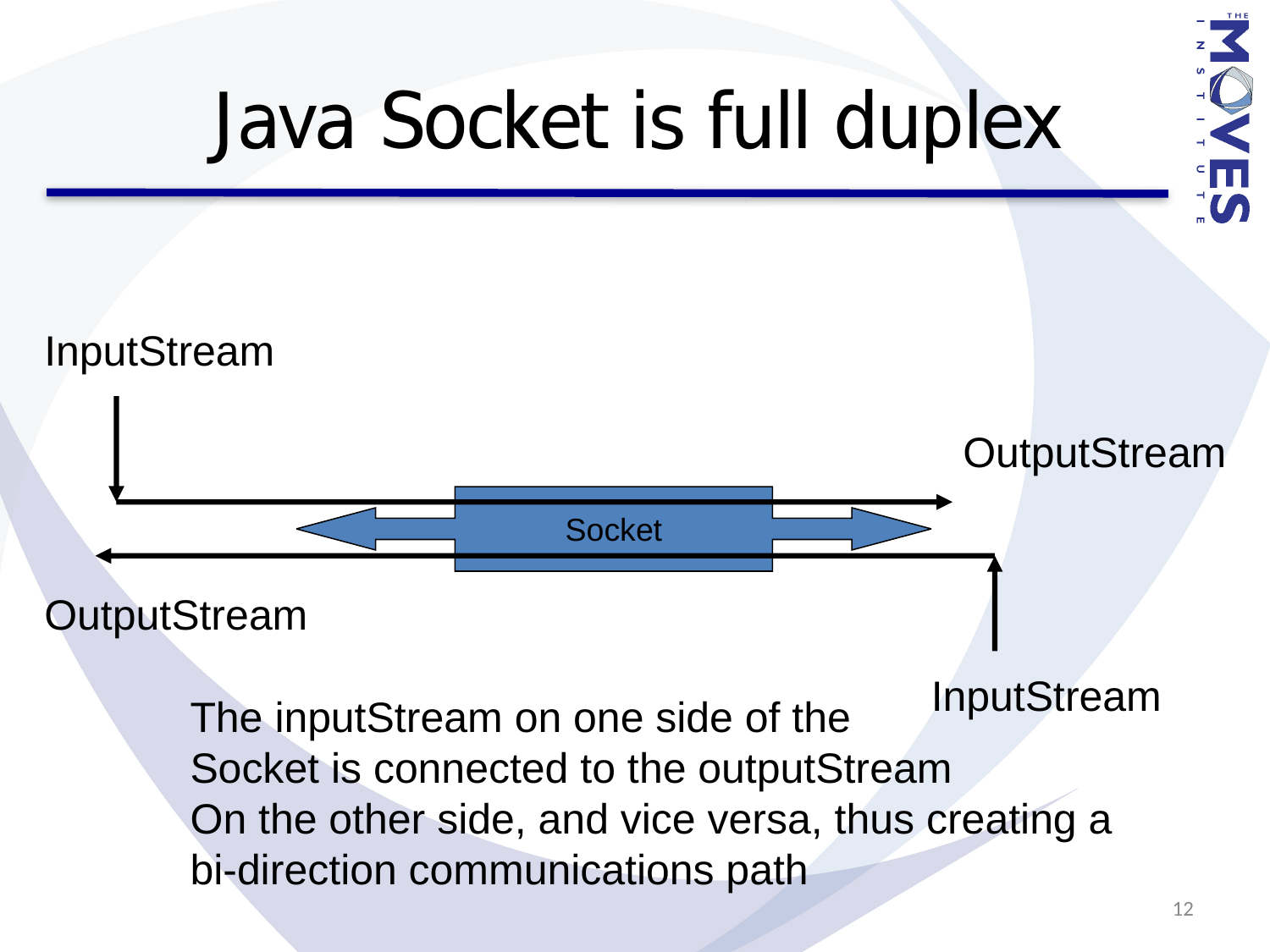

# Java Socket is full duplex
InputStream

OutputStream
Socket

OutputStream
InputStream
The inputStream on one side of the
Socket is connected to the outputStream
On the other side, and vice versa, thus creating a
bi-direction communications path
12